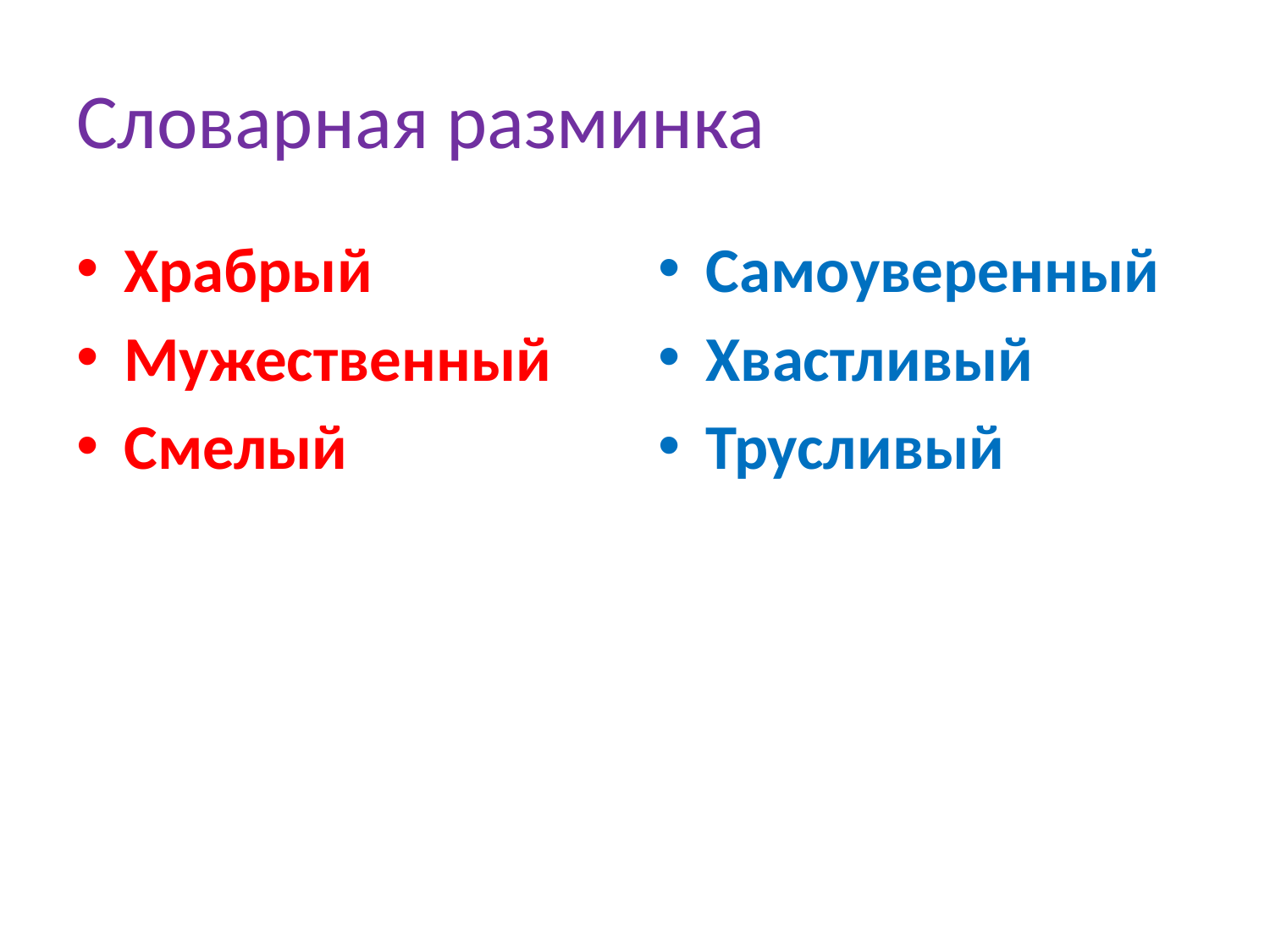

# Словарная разминка
Храбрый
Мужественный
Смелый

Самоуверенный
Хвастливый
Трусливый